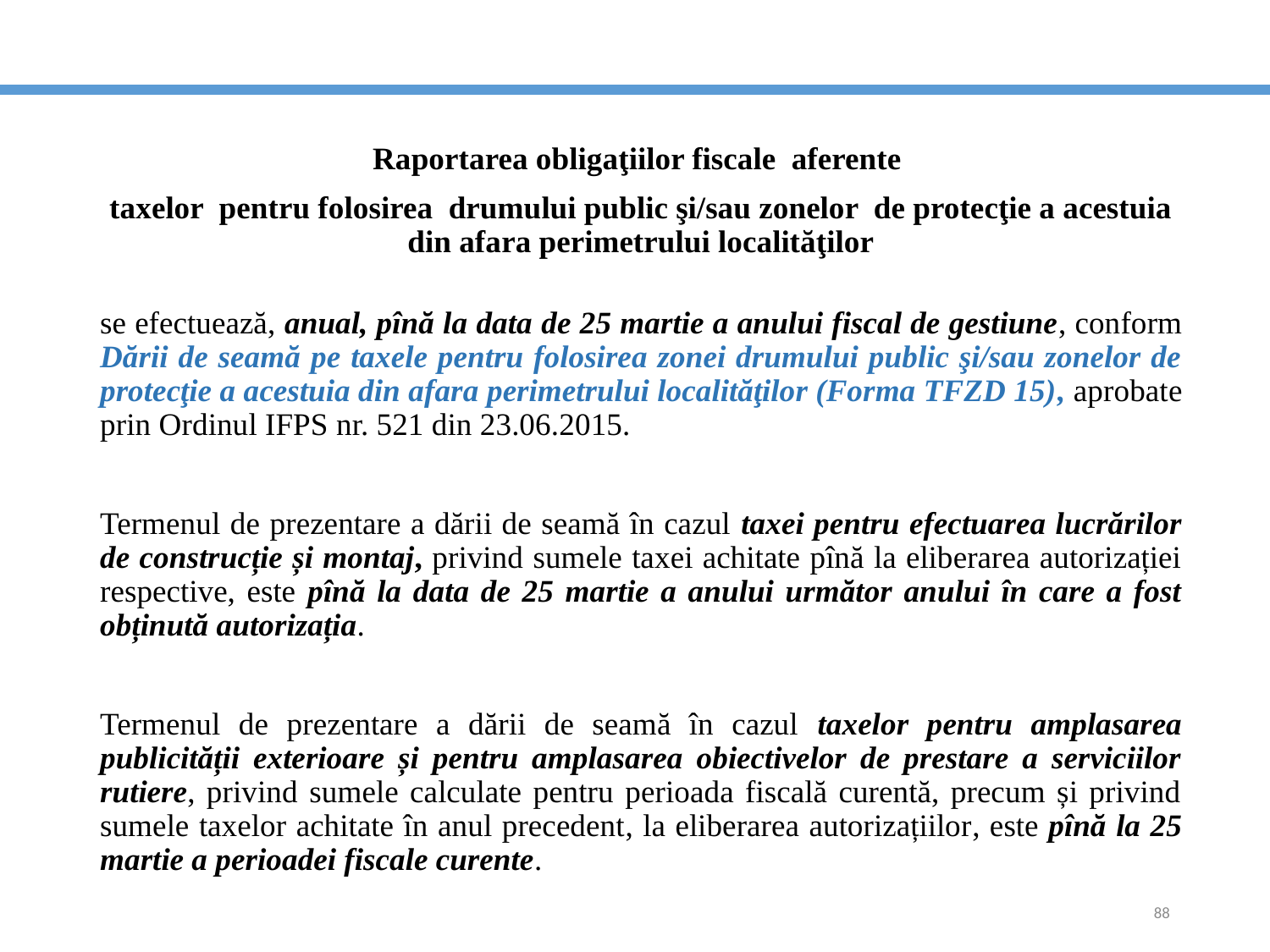

Raportarea obligaţiilor fiscale  aferente
taxelor  pentru folosirea  drumului public şi/sau zonelor  de protecţie a acestuia din afara perimetrului localităţilor

se efectuează, anual, pînă la data de 25 martie a anului fiscal de gestiune, conform Dării de seamă pe taxele pentru folosirea zonei drumului public şi/sau zonelor de protecţie a acestuia din afara perimetrului localităţilor (Forma TFZD 15), aprobate prin Ordinul IFPS nr. 521 din 23.06.2015.

Termenul de prezentare a dării de seamă în cazul taxei pentru efectuarea lucrărilor de construcție și montaj, privind sumele taxei achitate pînă la eliberarea autorizației respective, este pînă la data de 25 martie a anului următor anului în care a fost obținută autorizația.

Termenul de prezentare a dării de seamă în cazul taxelor pentru amplasarea publicității exterioare și pentru amplasarea obiectivelor de prestare a serviciilor rutiere, privind sumele calculate pentru perioada fiscală curentă, precum și privind sumele taxelor achitate în anul precedent, la eliberarea autorizațiilor, este pînă la 25 martie a perioadei fiscale curente.

88